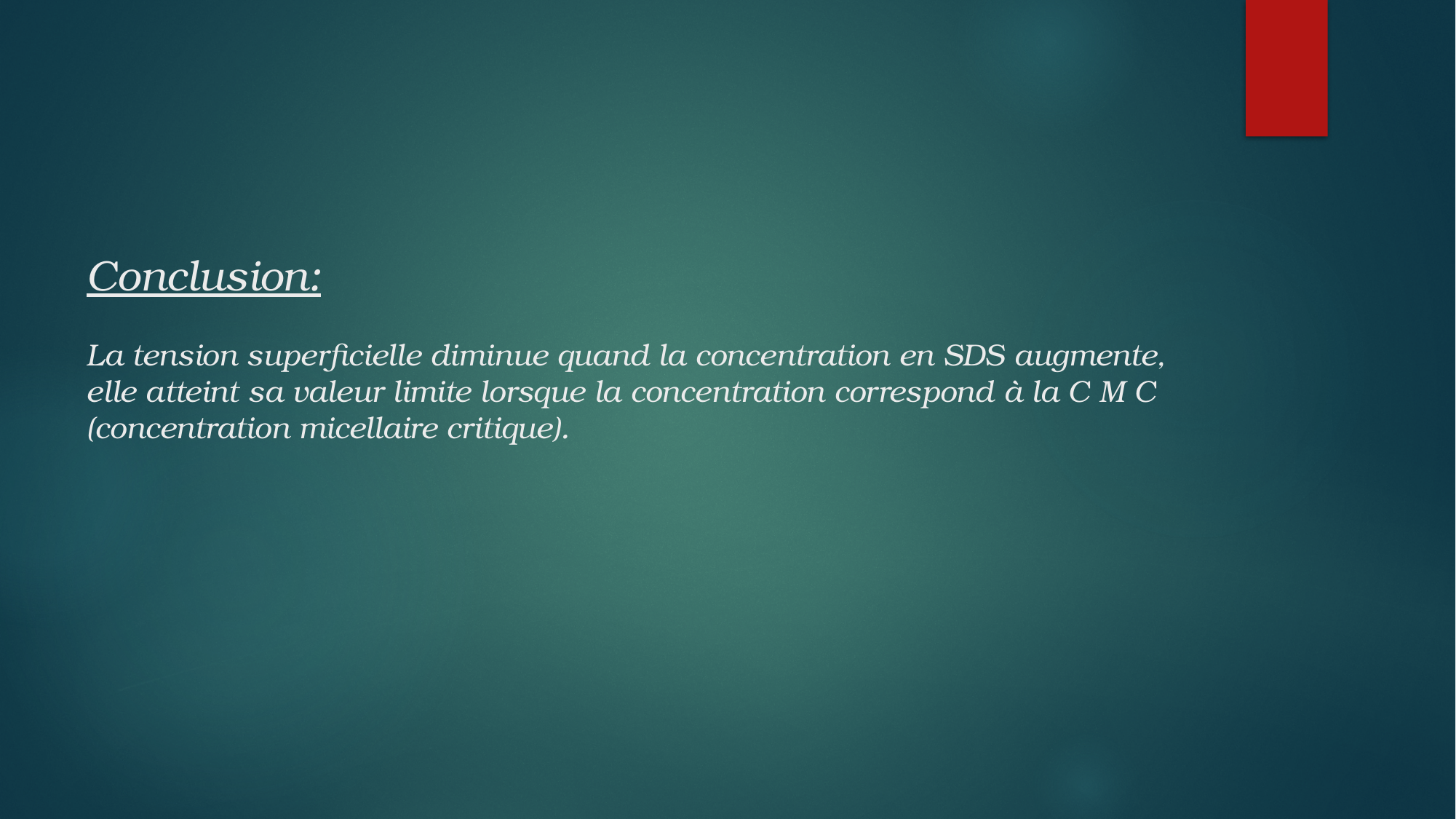

# Conclusion: La tension superficielle diminue quand la concentration en SDS augmente, elle atteint sa valeur limite lorsque la concentration correspond à la C M C (concentration micellaire critique).